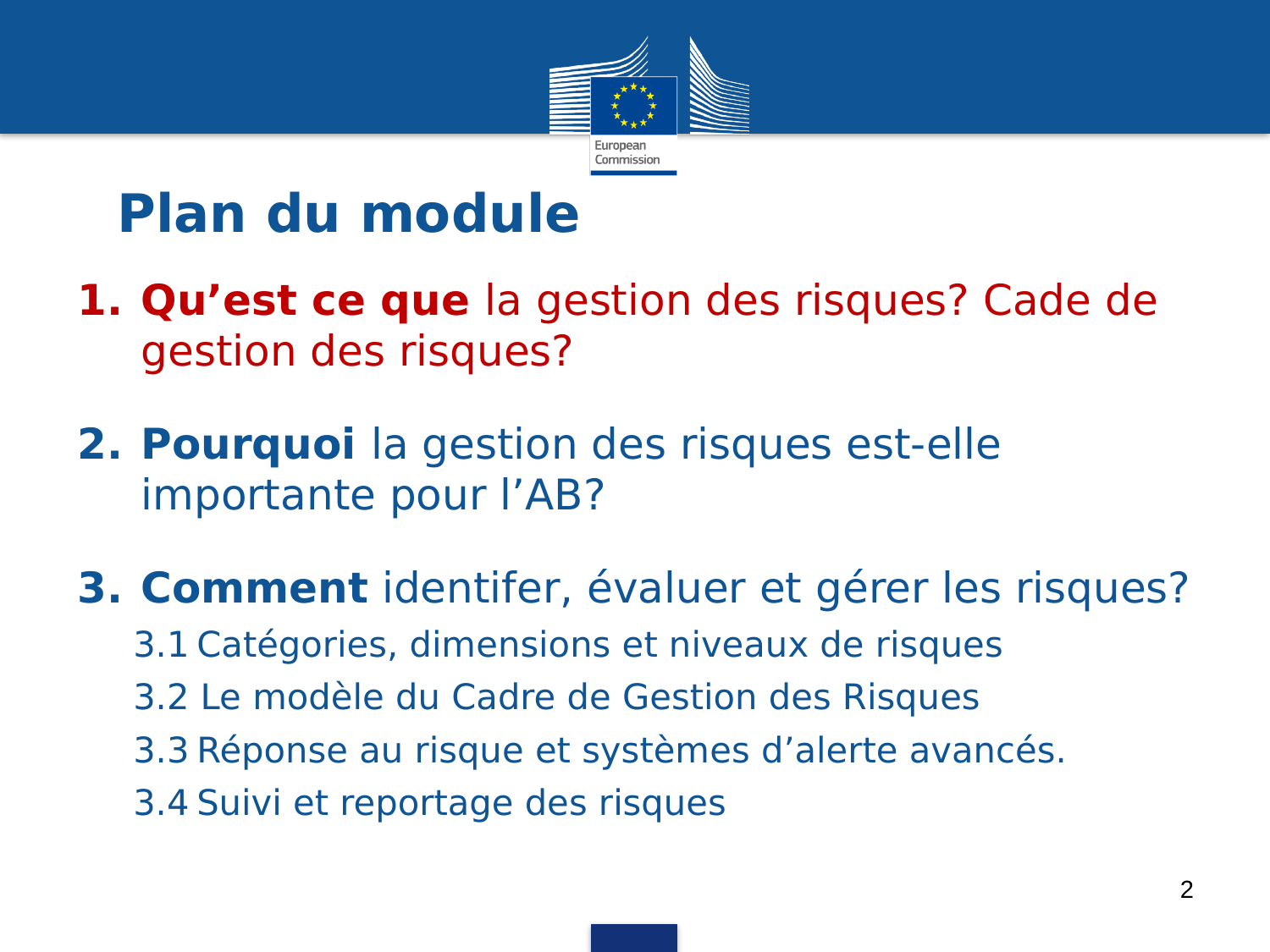

# Plan du module
Qu’est ce que la gestion des risques? Cade de gestion des risques?
Pourquoi la gestion des risques est-elle importante pour l’AB?
Comment identifer, évaluer et gérer les risques?
3.1	Catégories, dimensions et niveaux de risques
3.2 Le modèle du Cadre de Gestion des Risques
3.3	Réponse au risque et systèmes d’alerte avancés.
3.4	Suivi et reportage des risques

2